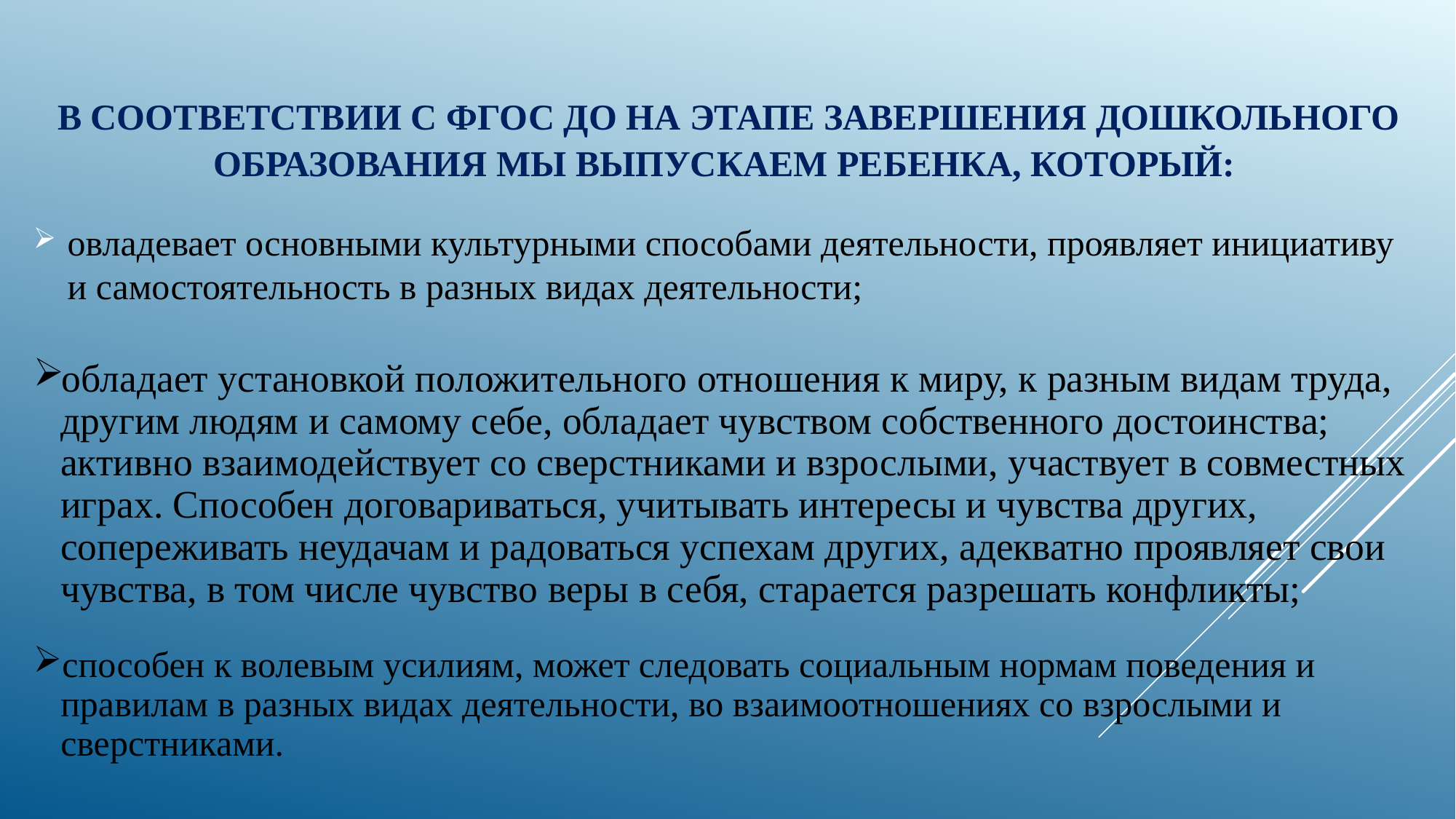

# в соответствии с ФГОС ДО на этапе завершения дошкольного образования мы выпускаем ребенка, который:
овладевает основными культурными способами деятельности, проявляет инициативу и самостоятельность в разных видах деятельности;
обладает установкой положительного отношения к миру, к разным видам труда, другим людям и самому себе, обладает чувством собственного достоинства; активно взаимодействует со сверстниками и взрослыми, участвует в совместных играх. Способен договариваться, учитывать интересы и чувства других, сопереживать неудачам и радоваться успехам других, адекватно проявляет свои чувства, в том числе чувство веры в себя, старается разрешать конфликты;

способен к волевым усилиям, может следовать социальным нормам поведения и правилам в разных видах деятельности, во взаимоотношениях со взрослыми и сверстниками.